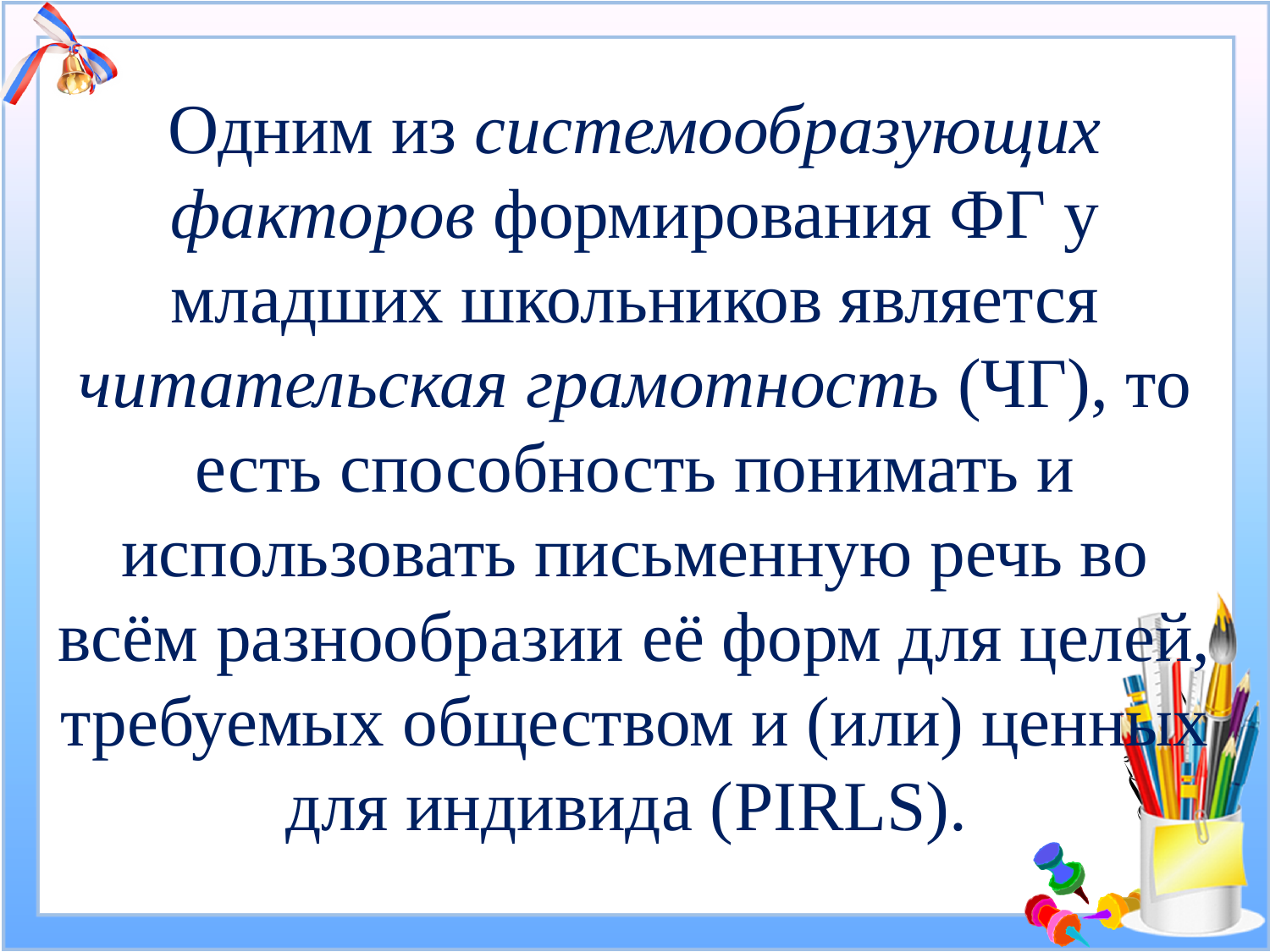

# Одним из системообразующих факторов формирования ФГ у младших школьников является читательская грамотность (ЧГ), то есть способность понимать и использовать письменную речь во всём разнообразии её форм для целей, требуемых обществом и (или) ценных для индивида (PIRLS).